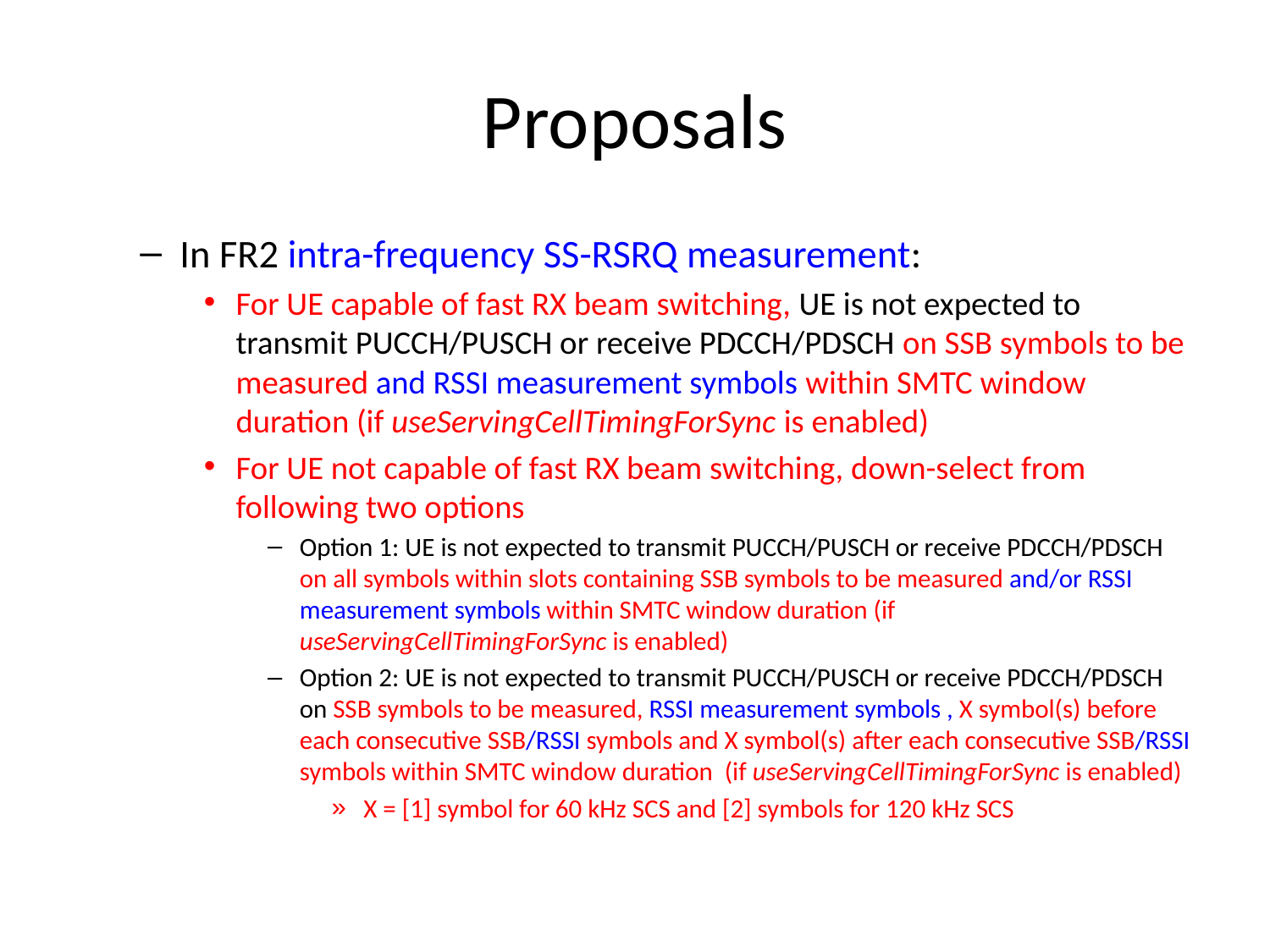

# Proposals
In FR2 intra-frequency SS-RSRQ measurement:
For UE capable of fast RX beam switching, UE is not expected to transmit PUCCH/PUSCH or receive PDCCH/PDSCH on SSB symbols to be measured and RSSI measurement symbols within SMTC window duration (if useServingCellTimingForSync is enabled)
For UE not capable of fast RX beam switching, down-select from following two options
Option 1: UE is not expected to transmit PUCCH/PUSCH or receive PDCCH/PDSCH on all symbols within slots containing SSB symbols to be measured and/or RSSI measurement symbols within SMTC window duration (if useServingCellTimingForSync is enabled)
Option 2: UE is not expected to transmit PUCCH/PUSCH or receive PDCCH/PDSCH on SSB symbols to be measured, RSSI measurement symbols , X symbol(s) before each consecutive SSB/RSSI symbols and X symbol(s) after each consecutive SSB/RSSI symbols within SMTC window duration  (if useServingCellTimingForSync is enabled)
X = [1] symbol for 60 kHz SCS and [2] symbols for 120 kHz SCS